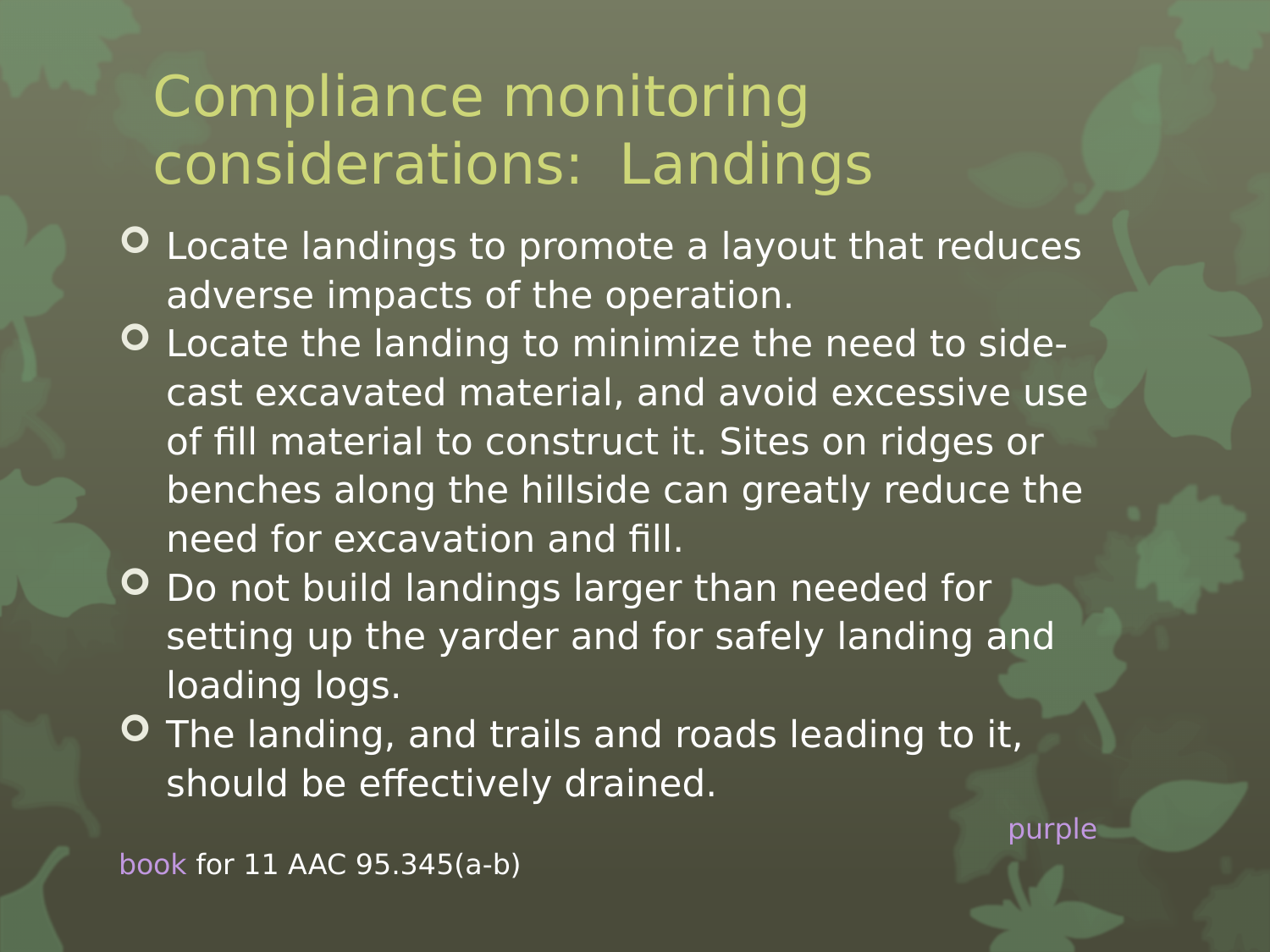

# Compliance monitoring considerations:  Landings
Locate landings to promote a layout that reduces adverse impacts of the operation.
Locate the landing to minimize the need to side-cast excavated material, and avoid excessive use of fill material to construct it. Sites on ridges or benches along the hillside can greatly reduce the need for excavation and fill.
Do not build landings larger than needed for setting up the yarder and for safely landing and loading logs.
The landing, and trails and roads leading to it, should be effectively drained.
							purple book for 11 AAC 95.345(a-b)